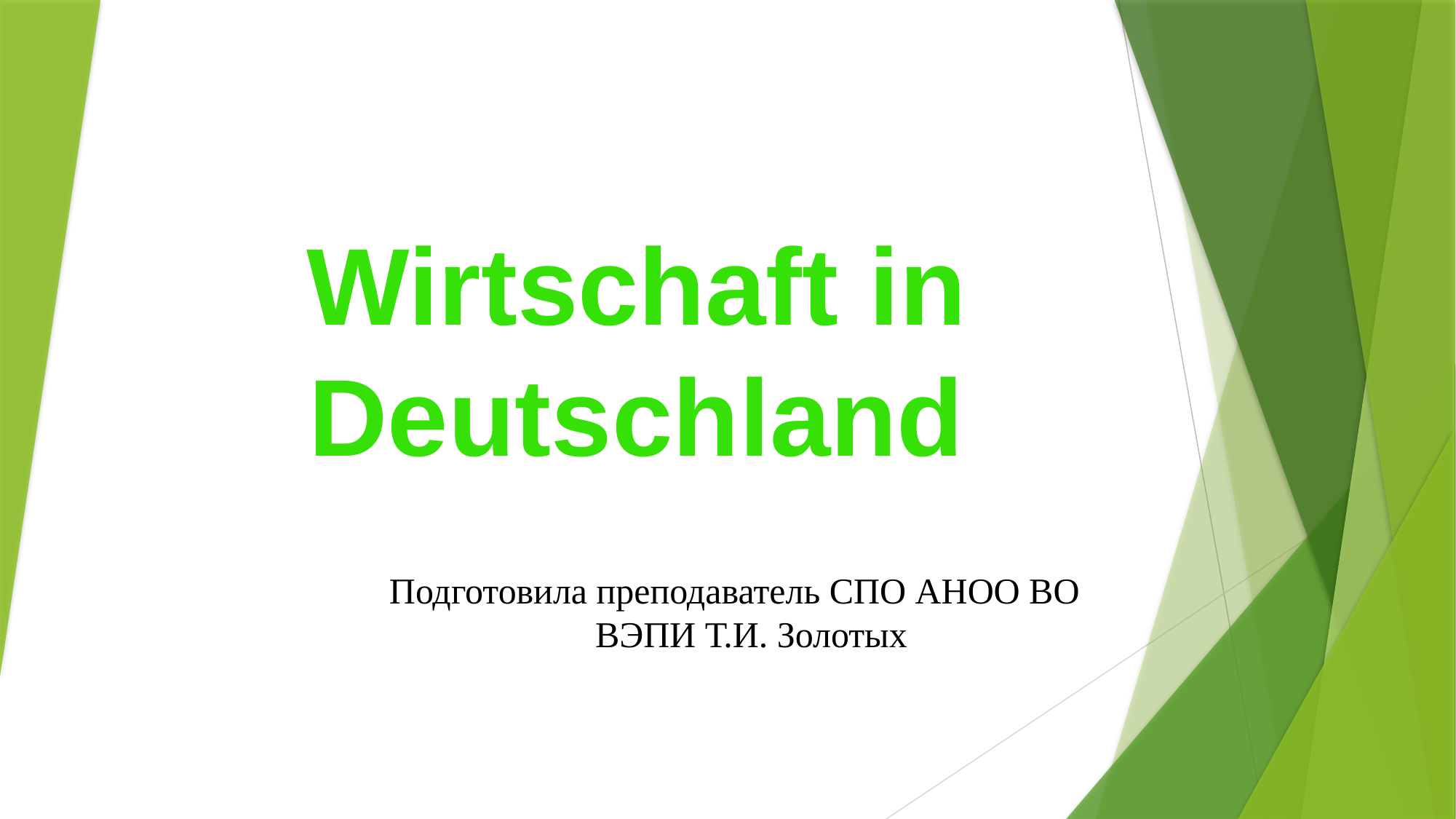

# Wirtschaft in Deutschland
Подготовила преподаватель СПО АНОО ВО ВЭПИ Т.И. Золотых